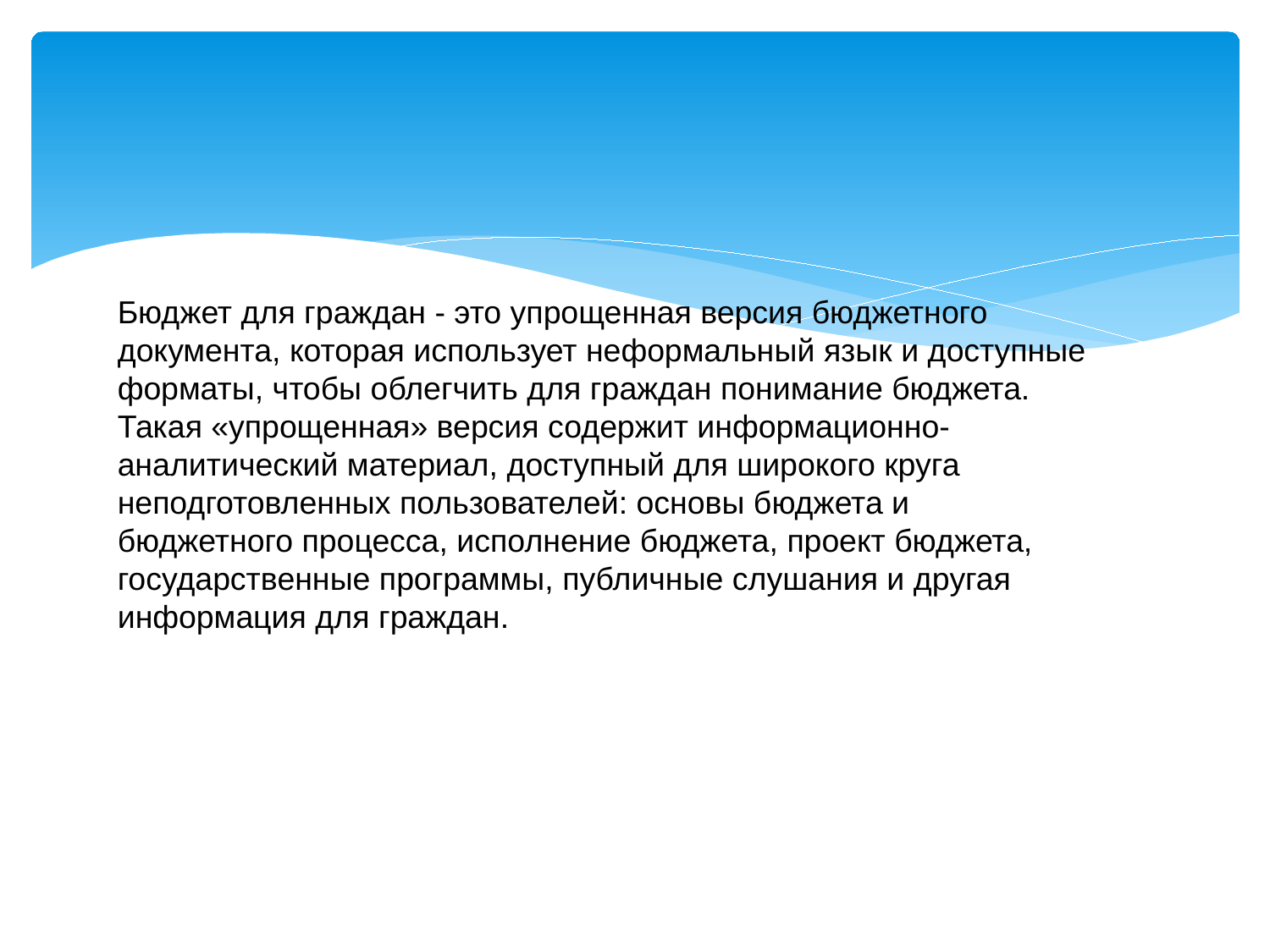

Бюджет для граждан - это упрощенная версия бюджетного документа, которая использует неформальный язык и доступные форматы, чтобы облегчить для граждан понимание бюджета. Такая «упрощенная» версия содержит информационно-аналитический материал, доступный для широкого круга неподготовленных пользователей: основы бюджета и бюджетного процесса, исполнение бюджета, проект бюджета, государственные программы, публичные слушания и другая информация для граждан.